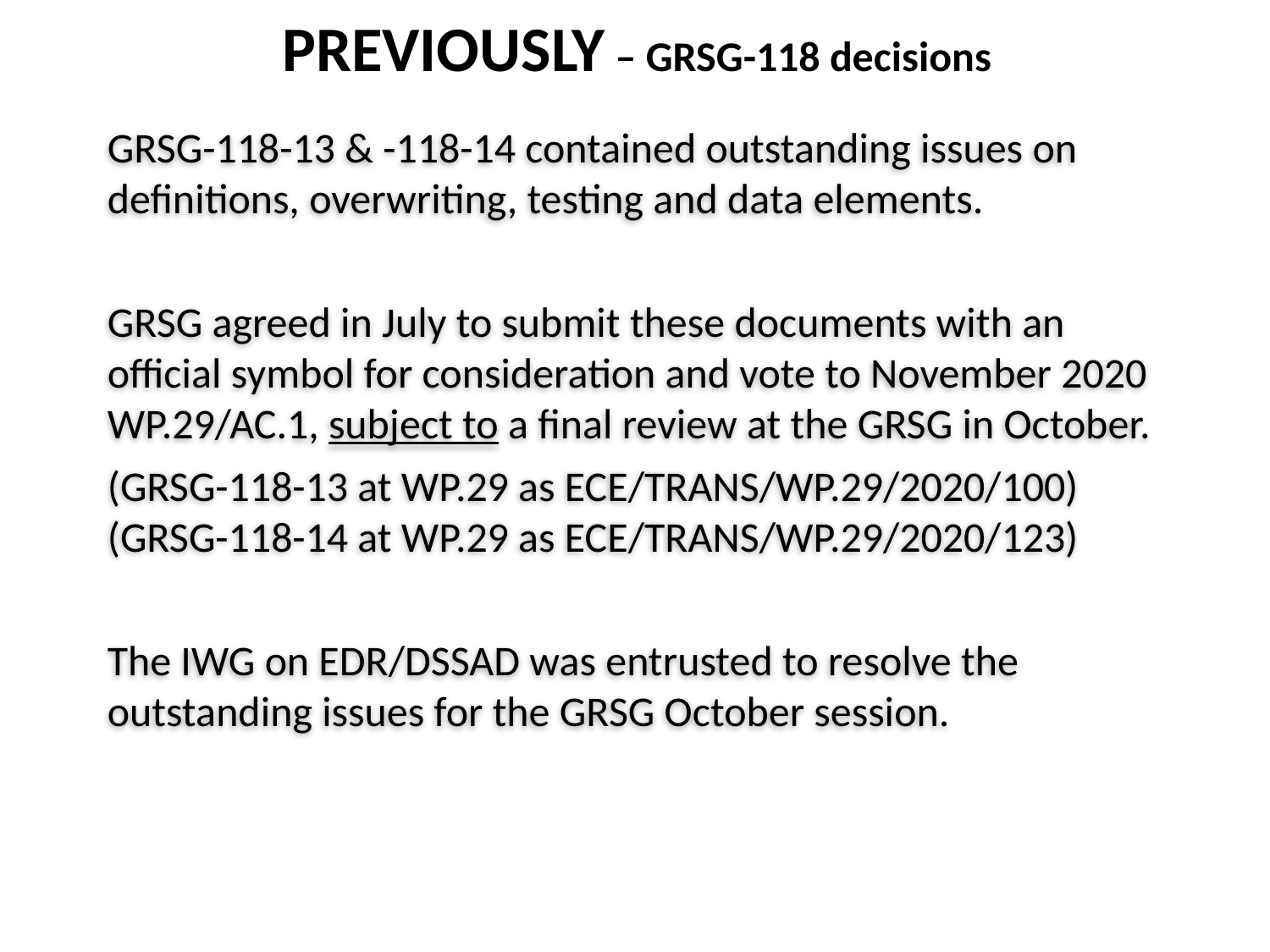

PREVIOUSLY – GRSG-118 decisions
GRSG-118-13 & -118-14 contained outstanding issues on definitions, overwriting, testing and data elements.

GRSG agreed in July to submit these documents with an official symbol for consideration and vote to November 2020 WP.29/AC.1, subject to a final review at the GRSG in October.
(GRSG-118-13 at WP.29 as ECE/TRANS/WP.29/2020/100)
(GRSG-118-14 at WP.29 as ECE/TRANS/WP.29/2020/123)

The IWG on EDR/DSSAD was entrusted to resolve the outstanding issues for the GRSG October session.